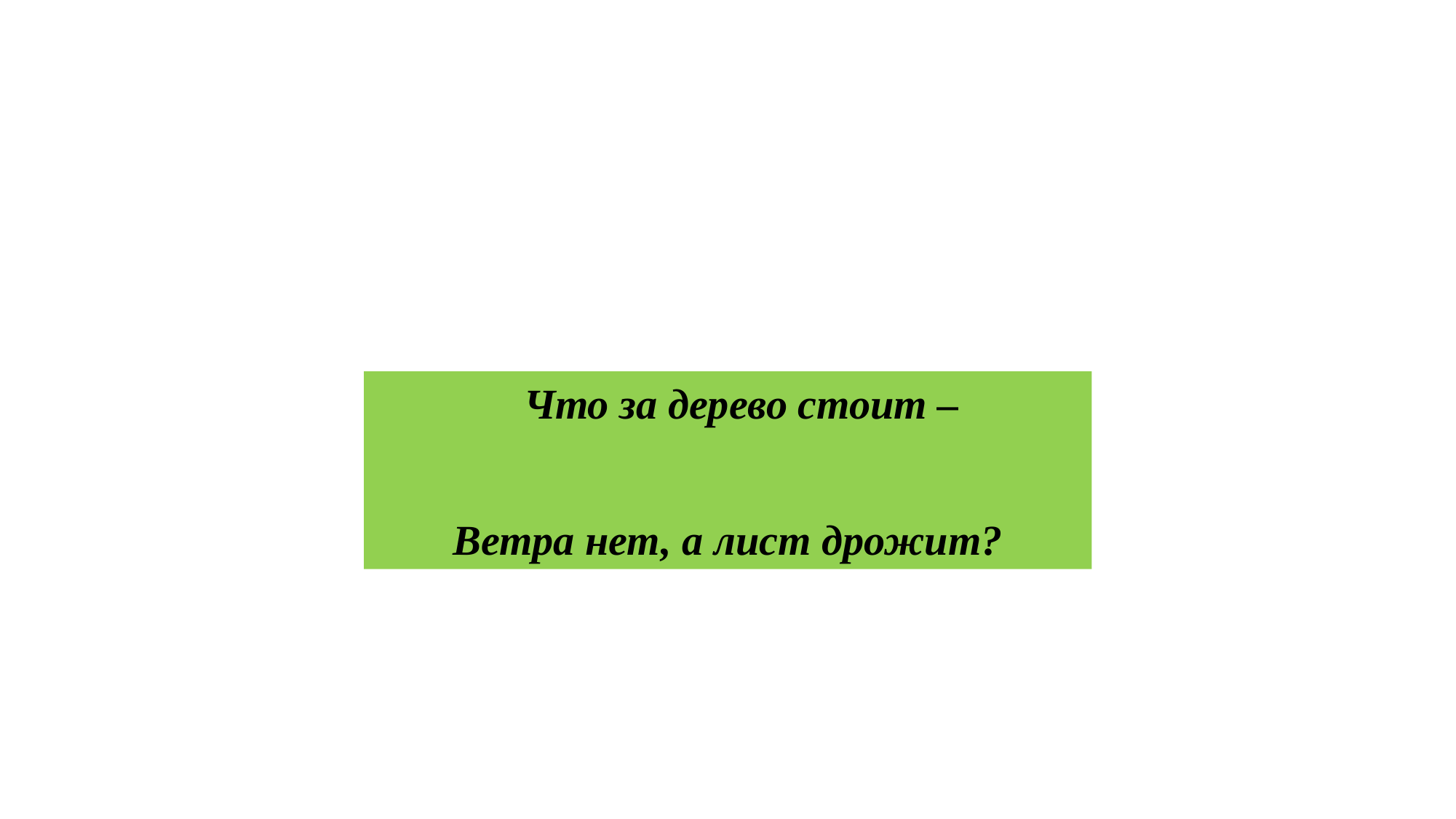

Что за дерево стоит –
Ветра нет, а лист дрожит?